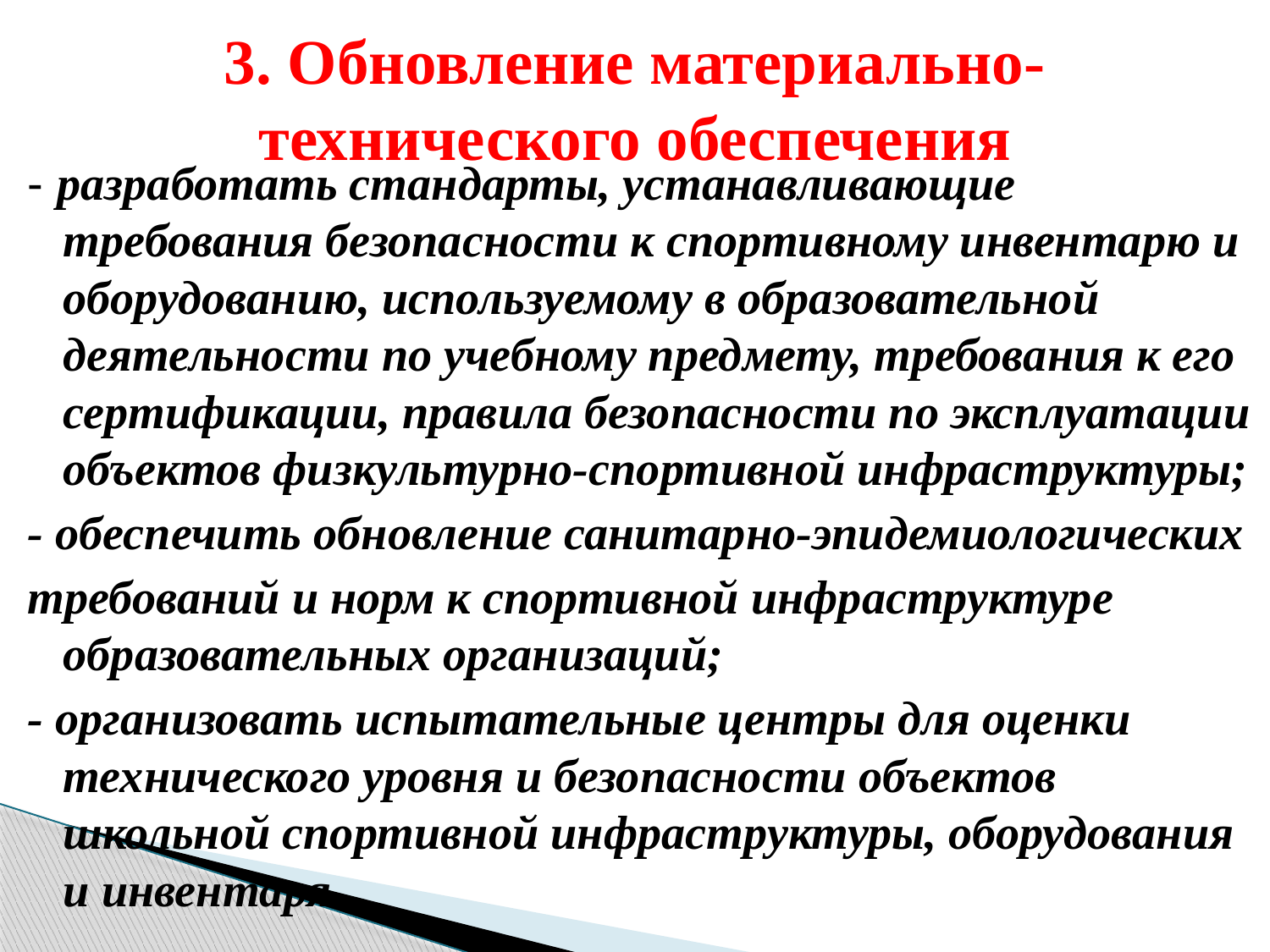

# 3. Обновление материально-технического обеспечения
- разработать стандарты, устанавливающие требования безопасности к спортивному инвентарю и оборудованию, используемому в образовательной деятельности по учебному предмету, требования к его сертификации, правила безопасности по эксплуатации объектов физкультурно-спортивной инфраструктуры;
- обеспечить обновление санитарно-эпидемиологических
требований и норм к спортивной инфраструктуре образовательных организаций;
- организовать испытательные центры для оценки технического уровня и безопасности объектов школьной спортивной инфраструктуры, оборудования и инвентаря.